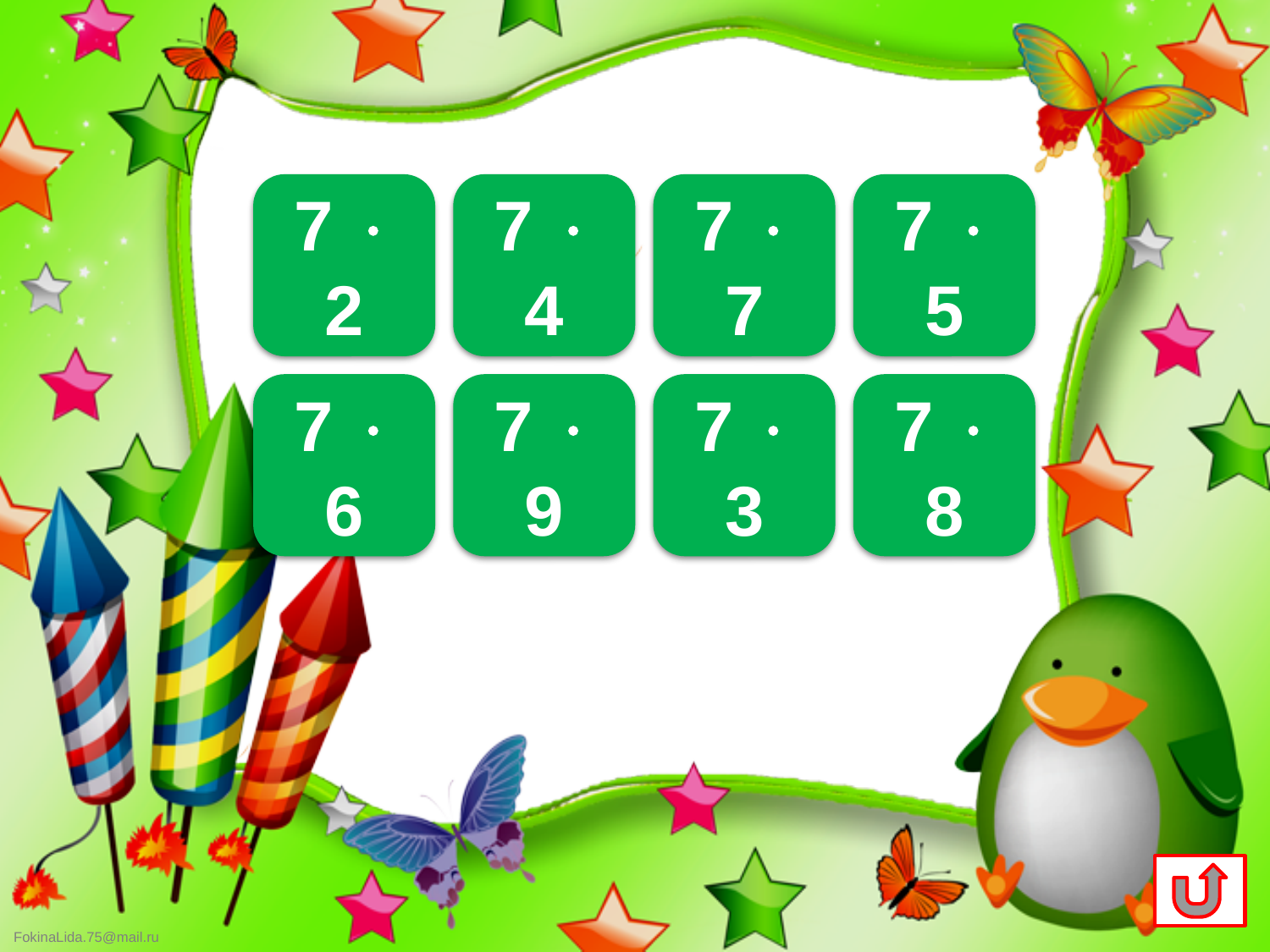

14
28
49
35
7 ⋅ 2
7 ⋅ 4
7 ⋅ 7
7 ⋅ 5

42
63
21
56
7 ⋅ 6
7 ⋅ 9
7 ⋅ 3
7 ⋅ 8